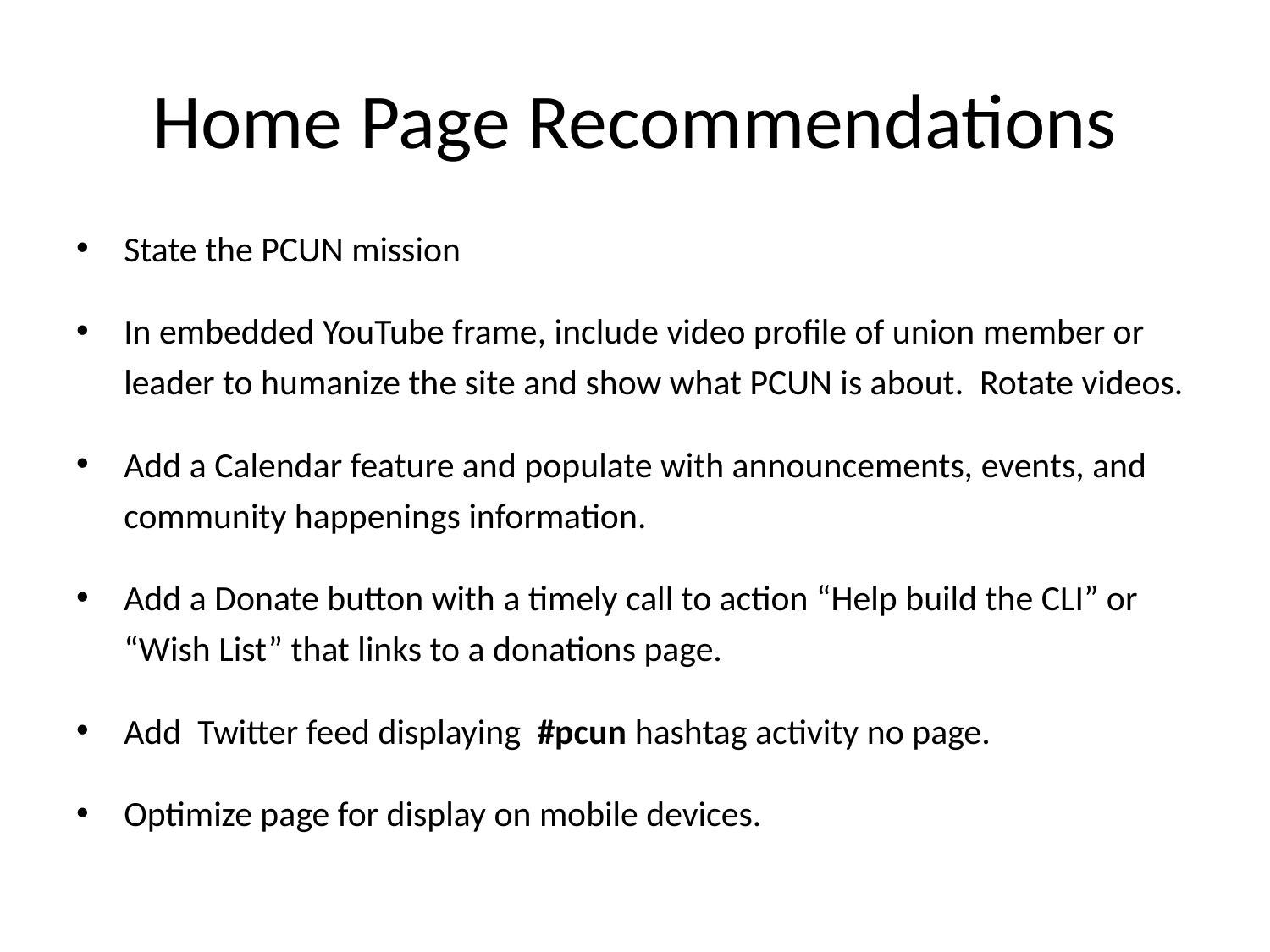

# Home Page Recommendations
State the PCUN mission
In embedded YouTube frame, include video profile of union member or leader to humanize the site and show what PCUN is about.  Rotate videos.
Add a Calendar feature and populate with announcements, events, and community happenings information.
Add a Donate button with a timely call to action “Help build the CLI” or “Wish List” that links to a donations page.
Add  Twitter feed displaying  #pcun hashtag activity no page.
Optimize page for display on mobile devices.